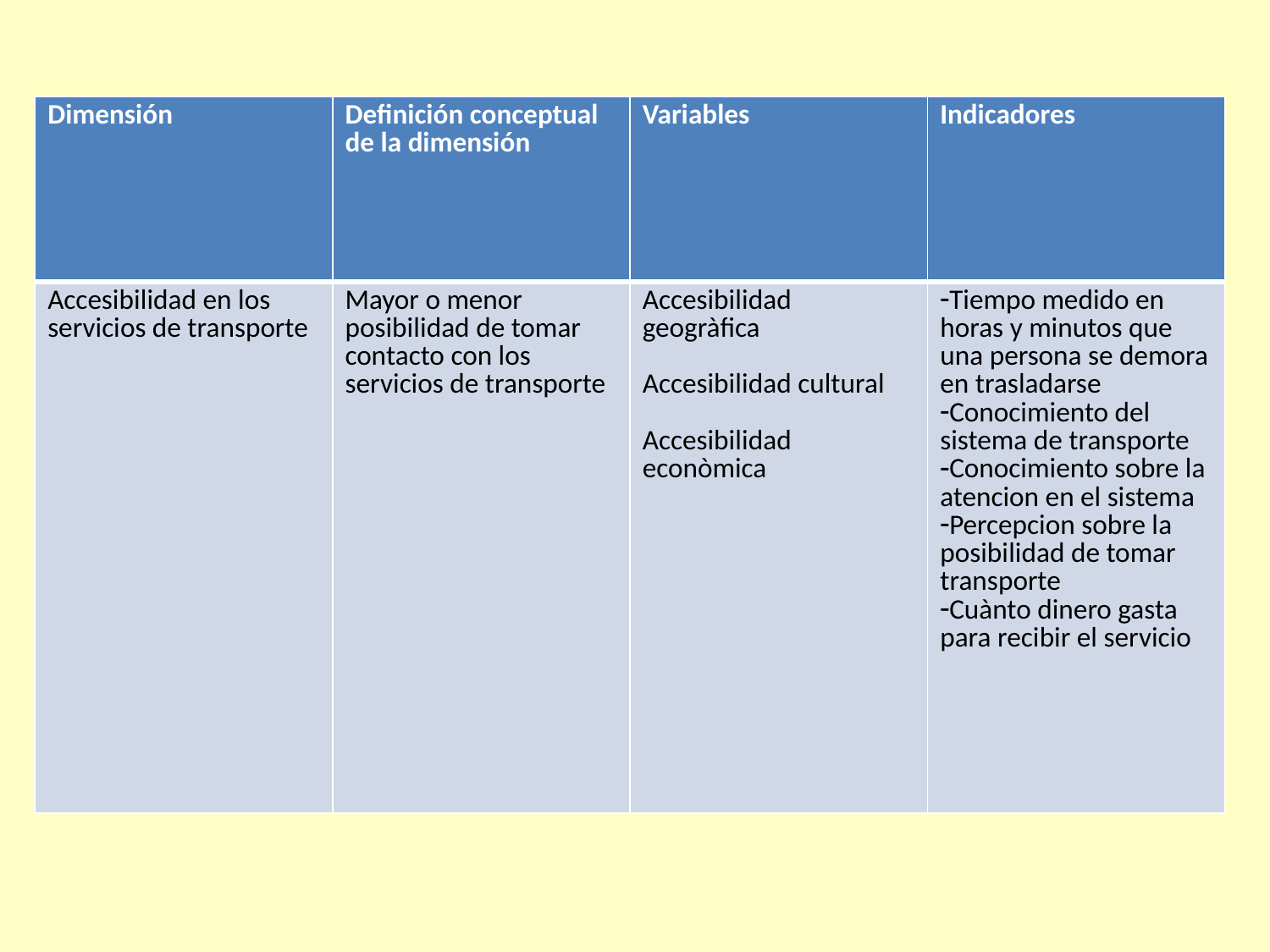

| Dimensión | Definición conceptual de la dimensión | Variables | Indicadores |
| --- | --- | --- | --- |
| Accesibilidad en los servicios de transporte | Mayor o menor posibilidad de tomar contacto con los servicios de transporte | Accesibilidad geogràfica Accesibilidad cultural Accesibilidad econòmica | Tiempo medido en horas y minutos que una persona se demora en trasladarse Conocimiento del sistema de transporte Conocimiento sobre la atencion en el sistema Percepcion sobre la posibilidad de tomar transporte Cuànto dinero gasta para recibir el servicio |